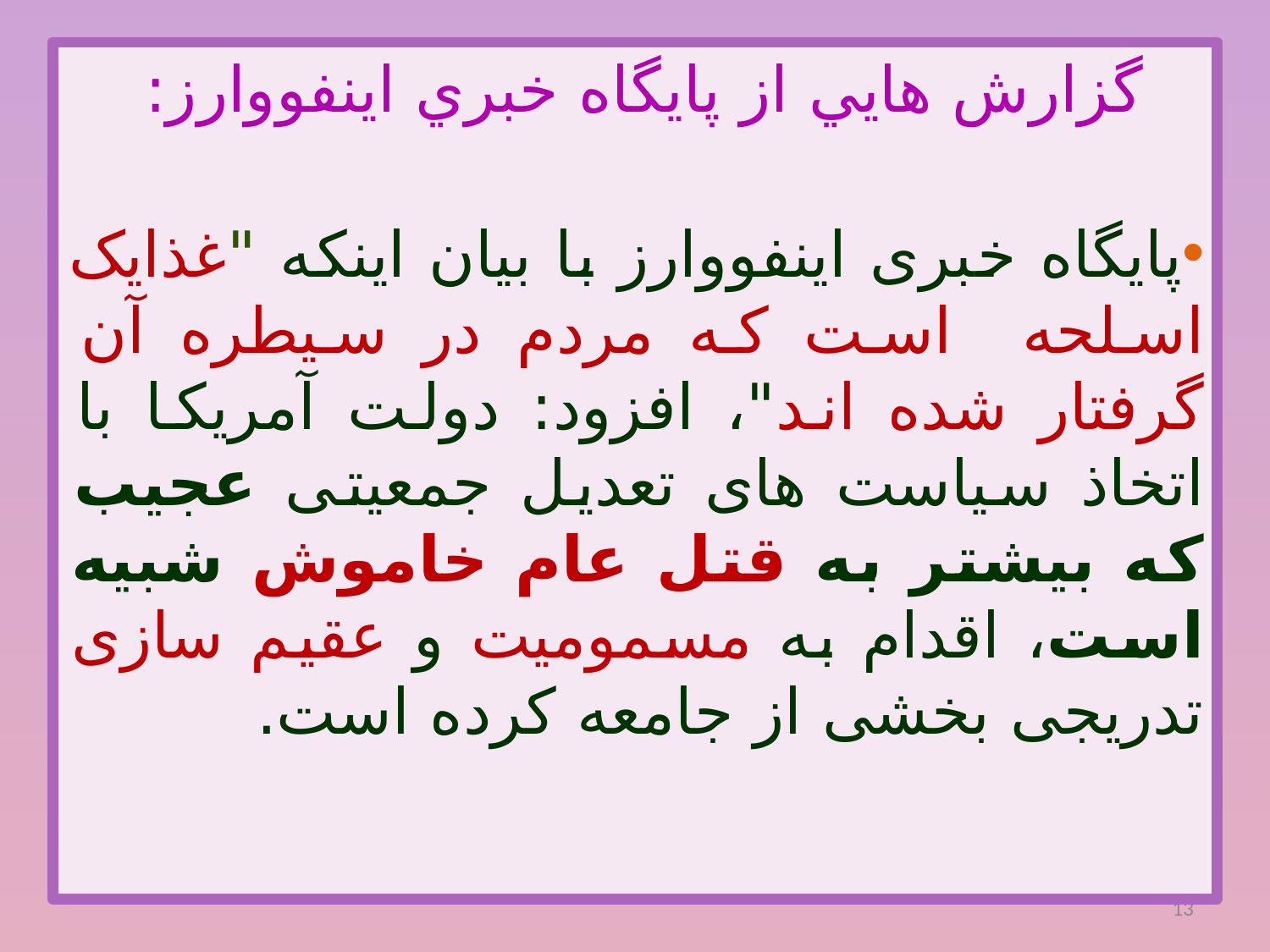

گزارش هايي از پايگاه خبري اينفووارز:

پايگاه خبری اينفووارز با بيان اينکه "غذايک اسلحه  است که مردم در سيطره آن گرفتار شده اند"، افزود: دولت آمريکا با اتخاذ سياست های تعديل جمعيتی عجيب که بيشتر به قتل عام خاموش شبيه است، اقدام به مسموميت و عقيم سازی تدريجی بخشی از جامعه کرده است.

13